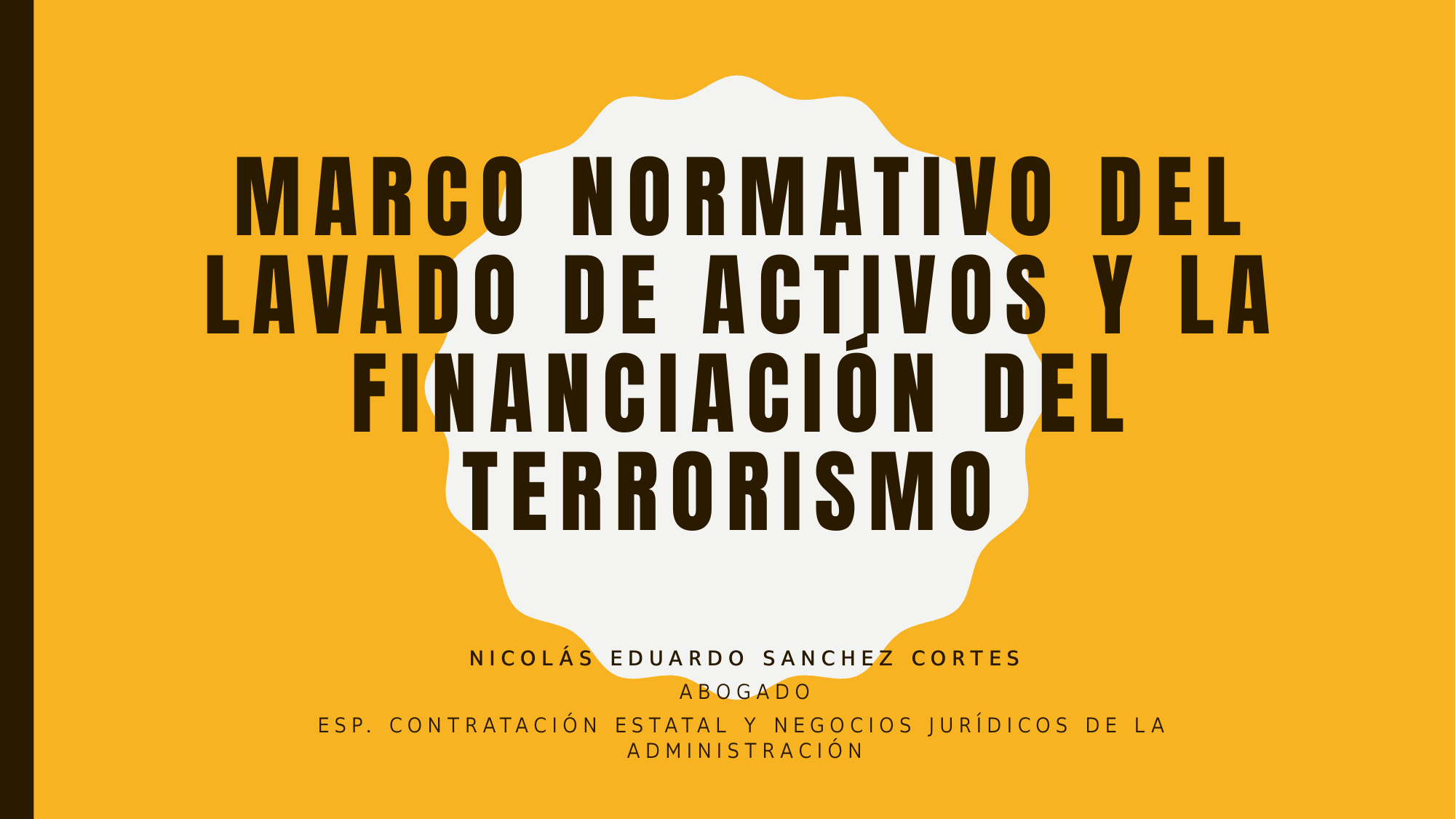

# Marco normativo del LAVADO DE ACTIVOS Y LA FINANCIACIÓN DEL TERRORISMO
Nicolás Eduardo SANCHEZ CORTES
Abogado
Esp. Contratación Estatal y Negocios Jurídicos de la administración